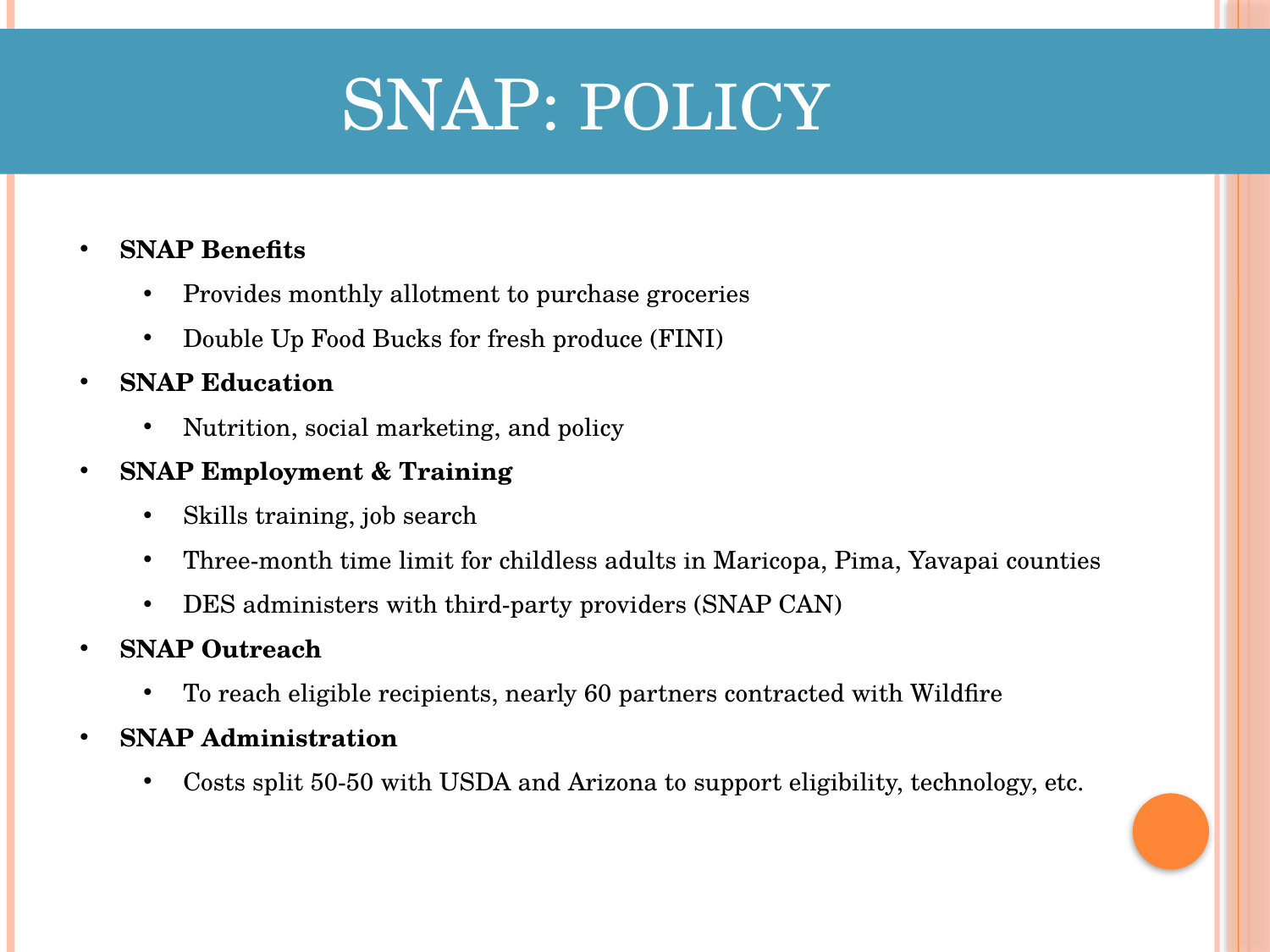

SNAP: Policy

SNAP Benefits
Provides monthly allotment to purchase groceries
Double Up Food Bucks for fresh produce (FINI)
SNAP Education
Nutrition, social marketing, and policy
SNAP Employment & Training
Skills training, job search
Three-month time limit for childless adults in Maricopa, Pima, Yavapai counties
DES administers with third-party providers (SNAP CAN)
SNAP Outreach
To reach eligible recipients, nearly 60 partners contracted with Wildfire
SNAP Administration
Costs split 50-50 with USDA and Arizona to support eligibility, technology, etc.